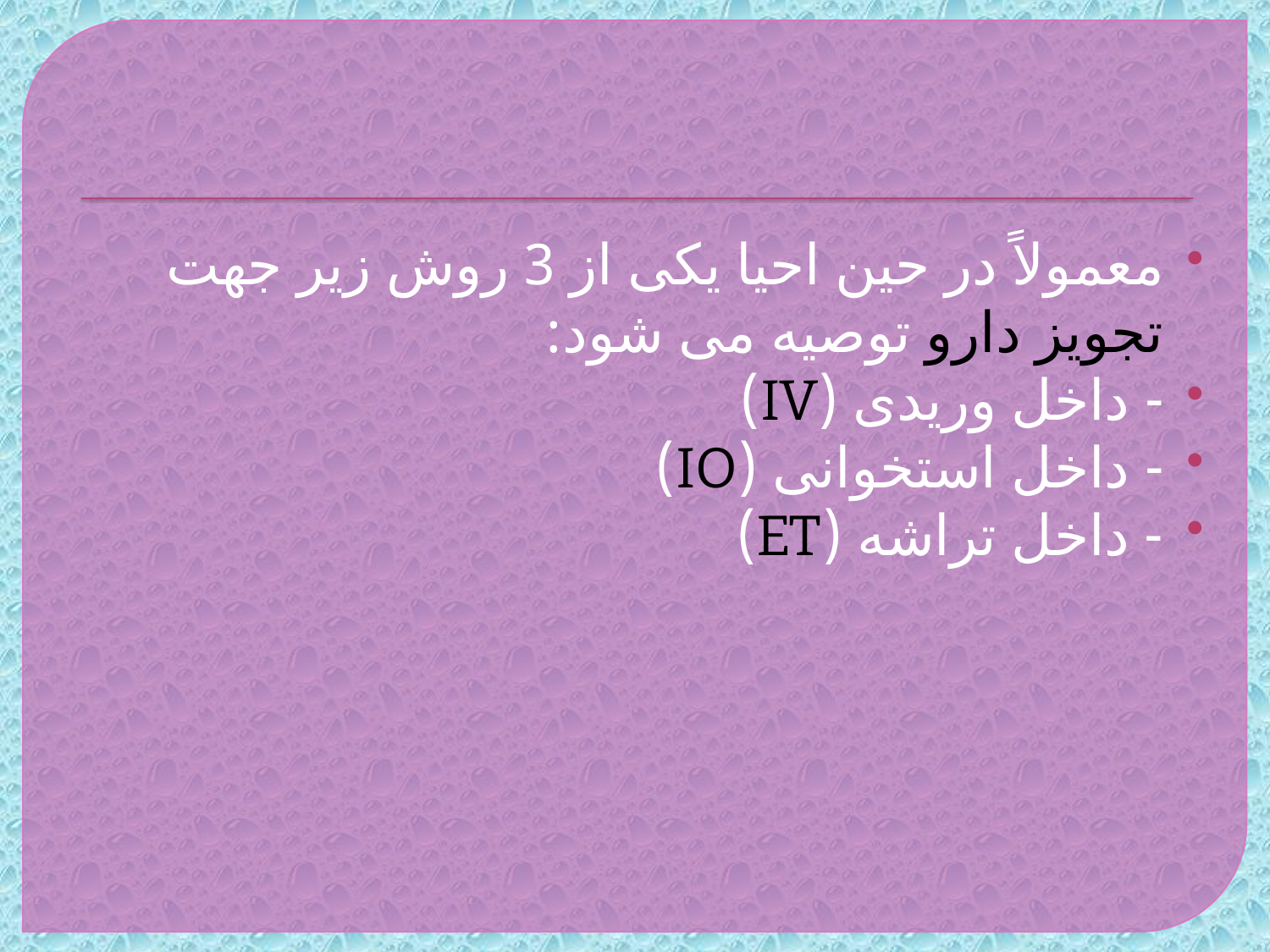

#
معمولاً در حین احیا یکی از 3 روش زیر جهت تجویز دارو توصیه می شود:
- داخل وریدی (IV)
- داخل استخوانی (IO)
- داخل تراشه (ET)